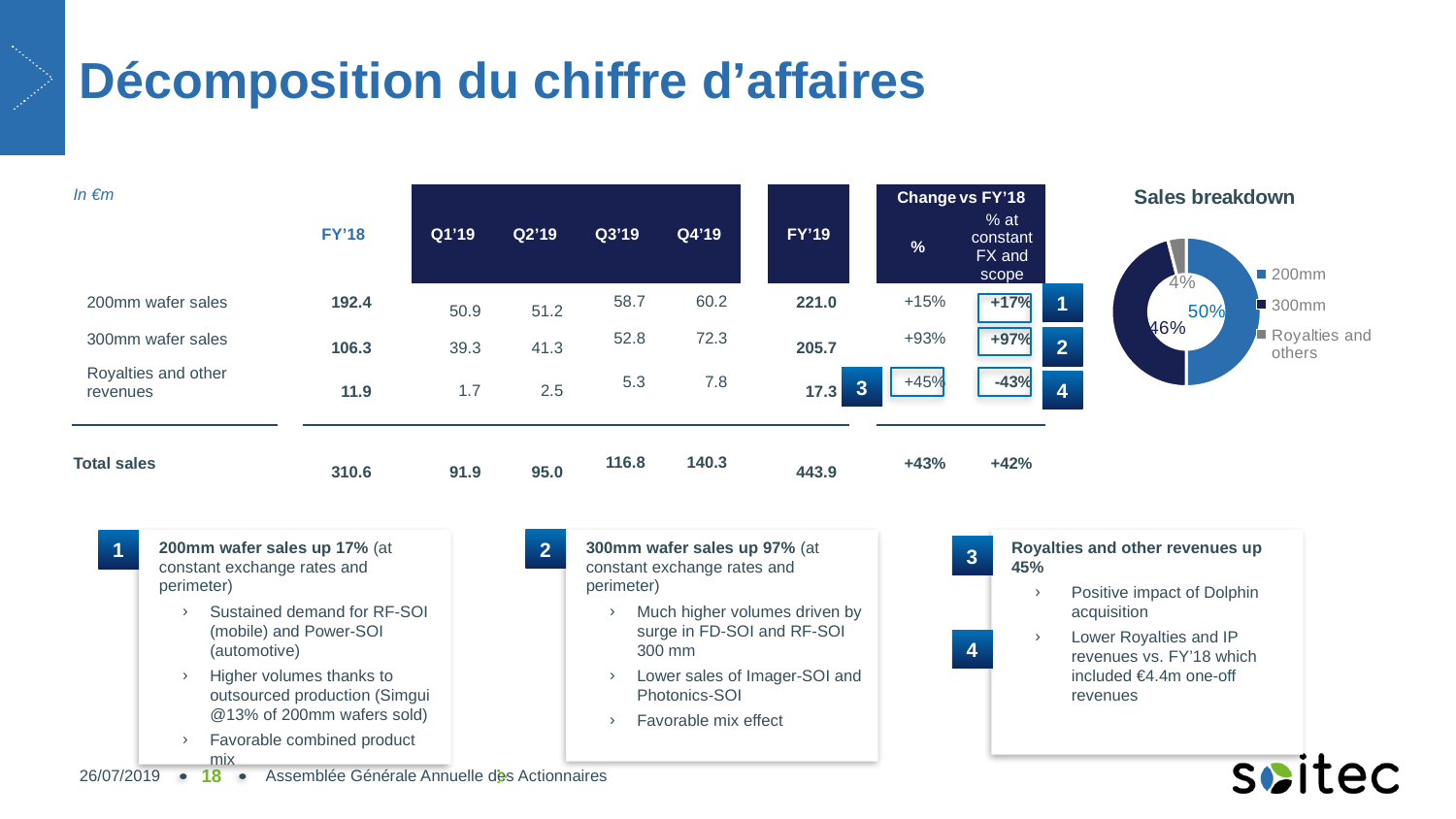

# Décomposition du chiffre d’affaires

### Chart: Sales breakdown

| Category | Breakdown of sales |
|---|---|
| 200mm | 0.5 |
| 300mm | 0.46 |
| Royalties and others | 0.04 |
| In €m |  | FY’18 |  | Q1’19 | Q2’19 | Q3’19 | Q4’19 |  | FY’19 |  | Change vs FY’18 |  |
| --- | --- | --- | --- | --- | --- | --- | --- | --- | --- | --- | --- | --- |
|  |  |  |  |  |  |  |  |  |  |  | % | % at constant FX and scope |
| 200mm wafer sales |  | 192.4 |  | 50.9 | 51.2 | 58.7 | 60.2 |  | 221.0 |  | +15% | +17% |
| 300mm wafer sales |  | 106.3 |  | 39.3 | 41.3 | 52.8 | 72.3 |  | 205.7 |  | +93% | +97% |
| Royalties and other revenues |  | 11.9 |  | 1.7 | 2.5 | 5.3 | 7.8 |  | 17.3 |  | +45% | -43% |
|  |  |  |  |  |  |  |  |  |  |  |  |  |
|  |  |  |  |  |  |  |  |  |  |  |  |  |
| Total sales |  | 310.6 |  | 91.9 | 95.0 | 116.8 | 140.3 |  | 443.9 |  | +43% | +42% |
|  |  |  |  |  |  |  |  |  |  |  |  |  |
1

2

3

4
200mm wafer sales up 17% (at constant exchange rates and perimeter)
Sustained demand for RF-SOI (mobile) and Power-SOI (automotive)
Higher volumes thanks to outsourced production (Simgui @13% of 200mm wafers sold)
Favorable combined product mix
2
300mm wafer sales up 97% (at constant exchange rates and perimeter)
Much higher volumes driven by surge in FD-SOI and RF-SOI 300 mm
Lower sales of Imager-SOI and Photonics-SOI
Favorable mix effect
Royalties and other revenues up 45%
Positive impact of Dolphin acquisition
Lower Royalties and IP revenues vs. FY’18 which included €4.4m one-off revenues
1
3
4
26/07/2019
18
Assemblée Générale Annuelle des Actionnaires